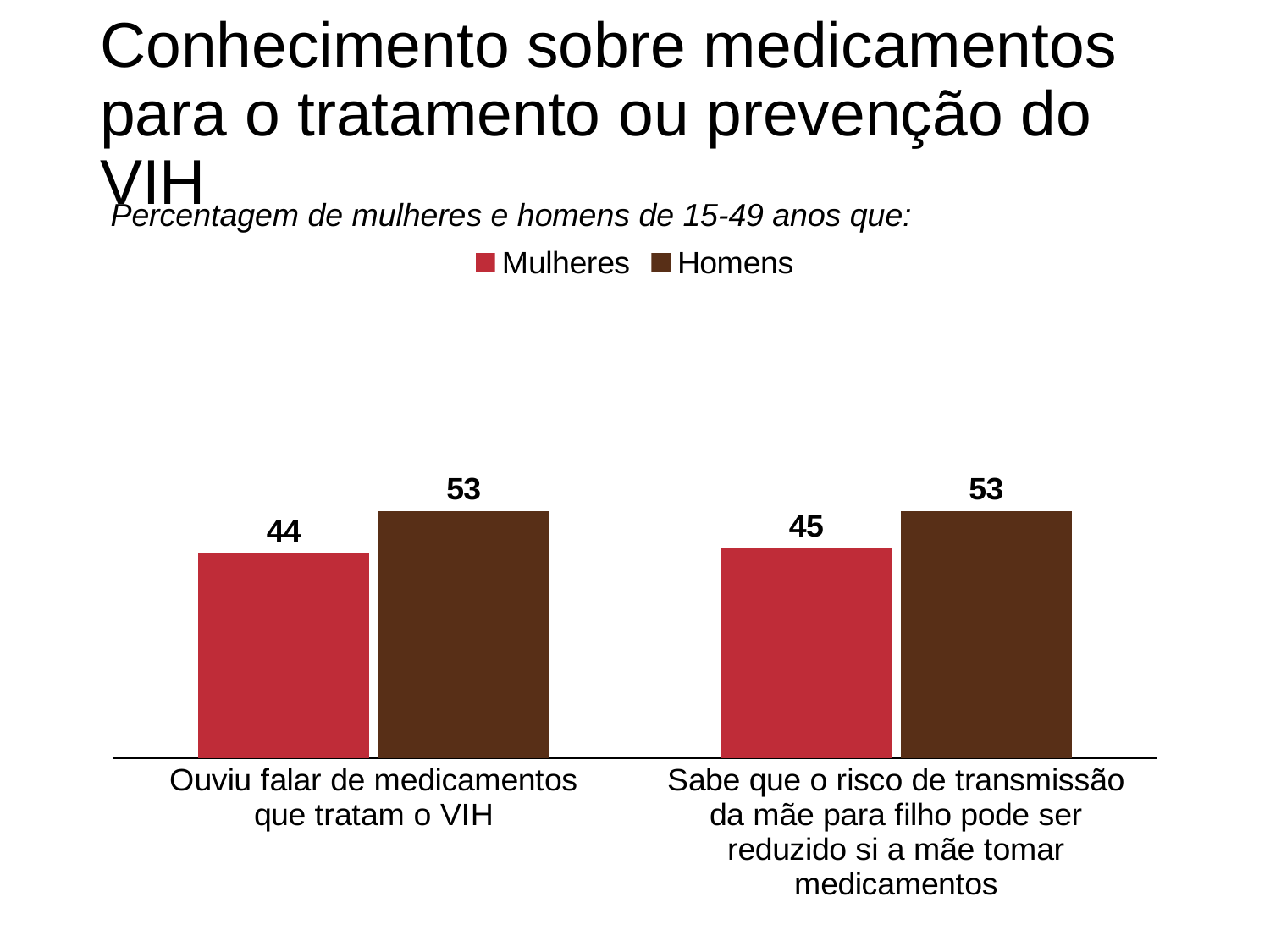

# Conhecimento sobre medicamentos para o tratamento ou prevenção do VIH
Percentagem de mulheres e homens de 15-49 anos que:

### Chart

| Category | Mulheres | Homens |
|---|---|---|
| Ouviu falar de medicamentos
que tratam o VIH | 44.0 | 53.0 |
| Sabe que o risco de transmissão da mãe para filho pode ser reduzido si a mãe tomar medicamentos | 45.0 | 53.0 |